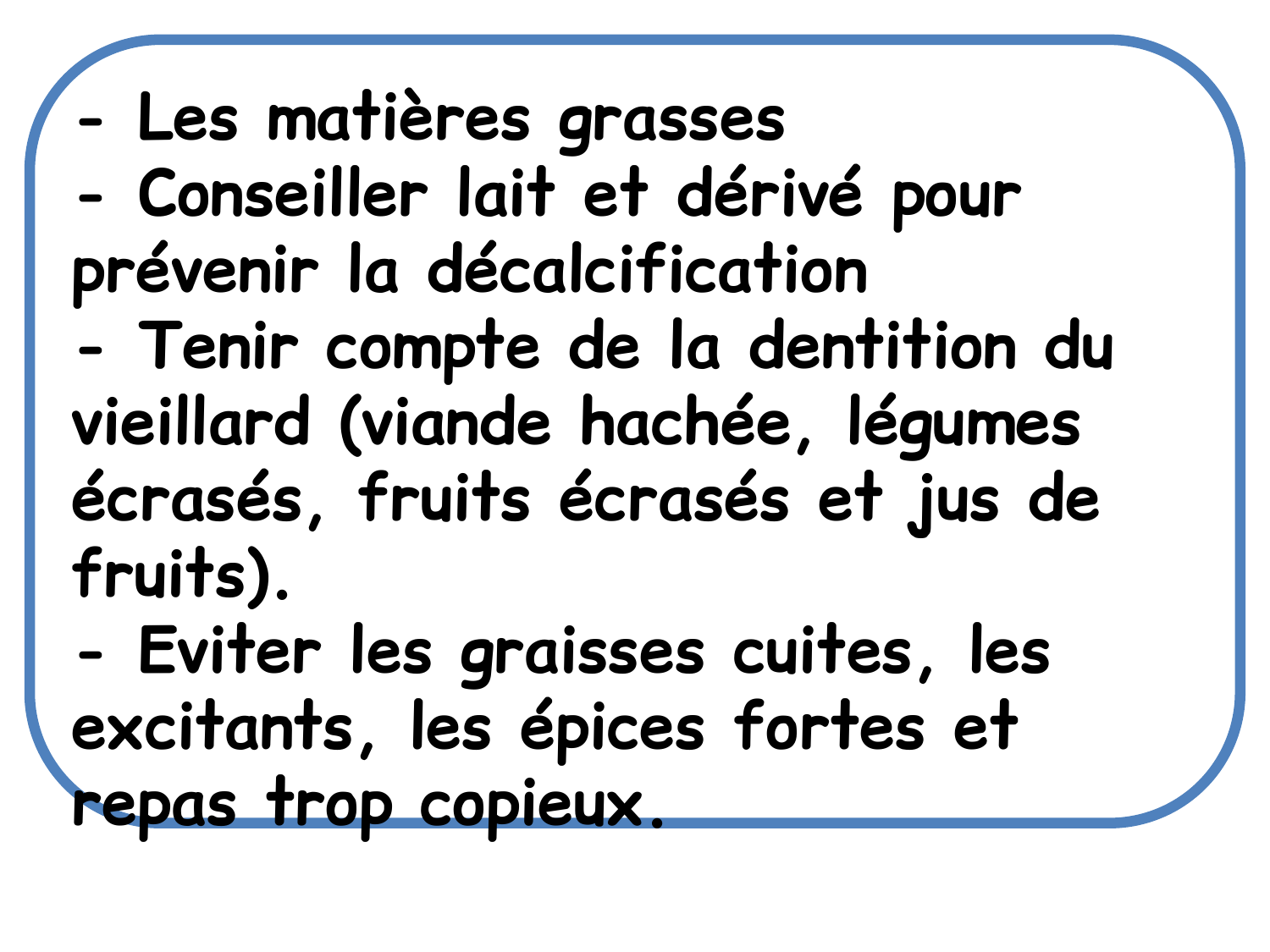

- Les matières grasses
- Conseiller lait et dérivé pour prévenir la décalcification
- Tenir compte de la dentition du vieillard (viande hachée, légumes écrasés, fruits écrasés et jus de fruits).
- Eviter les graisses cuites, les excitants, les épices fortes et repas trop copieux.